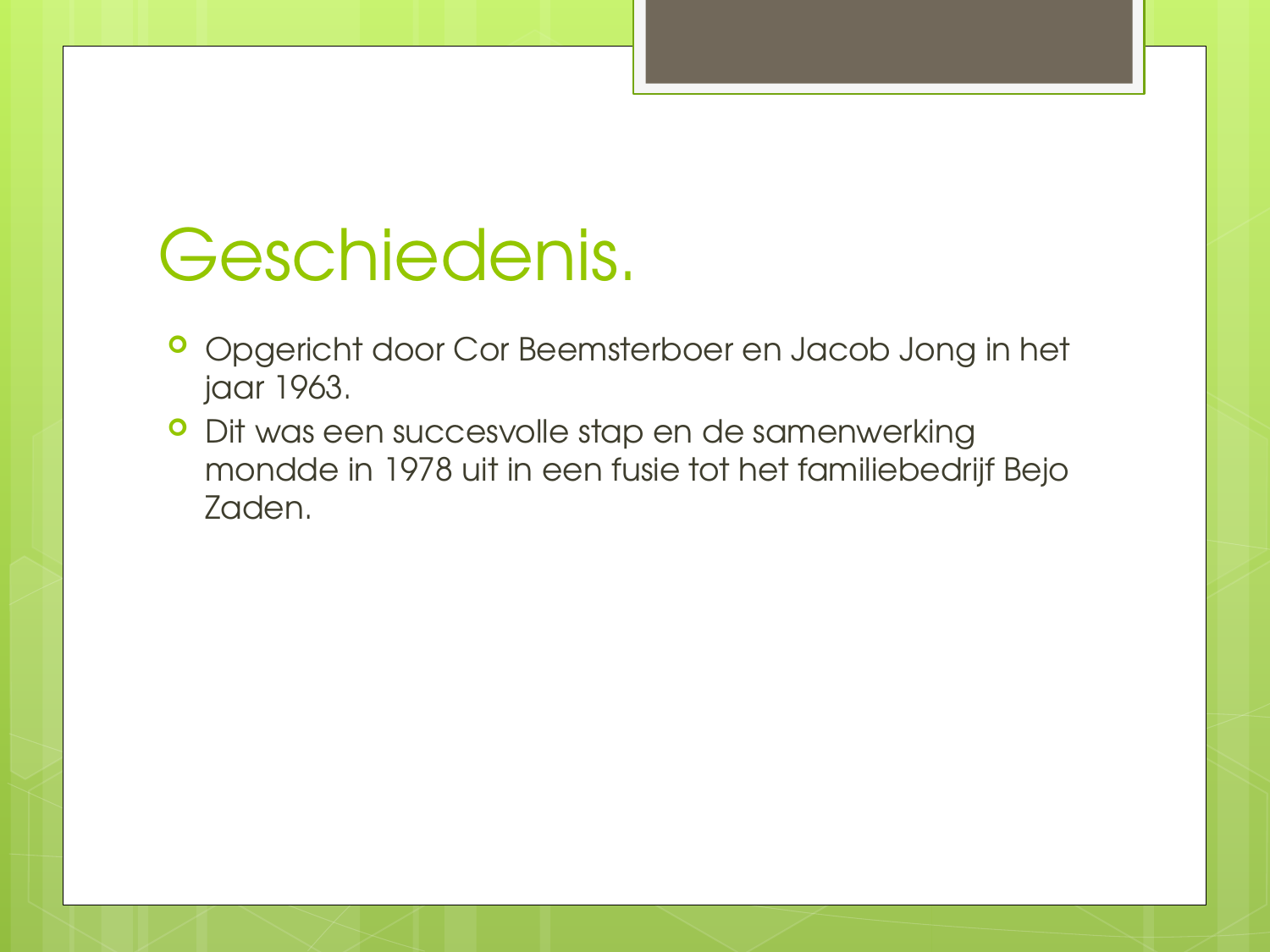

# Geschiedenis.
Opgericht door Cor Beemsterboer en Jacob Jong in het jaar 1963.
Dit was een succesvolle stap en de samenwerking mondde in 1978 uit in een fusie tot het familiebedrijf Bejo Zaden.